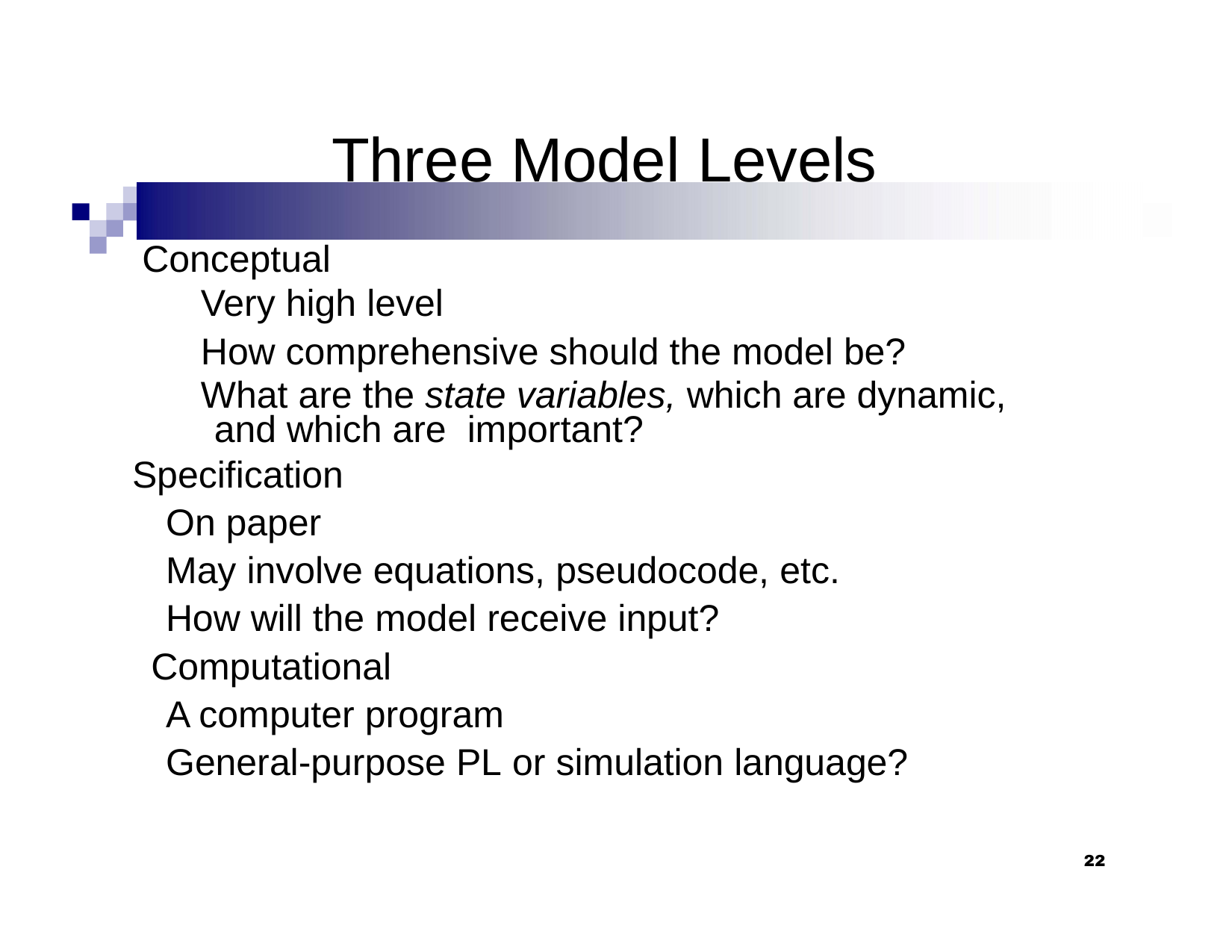

Three Model Levels

  Conceptual
  Very high level
  How comprehensive should the model be?
  What are the state variables, which are dynamic, and which are  important?
 Specification
  On paper
  May involve equations, pseudocode, etc.
  How will the model receive input?
   Computational
  A computer program
  General-purpose PL or simulation language?
22